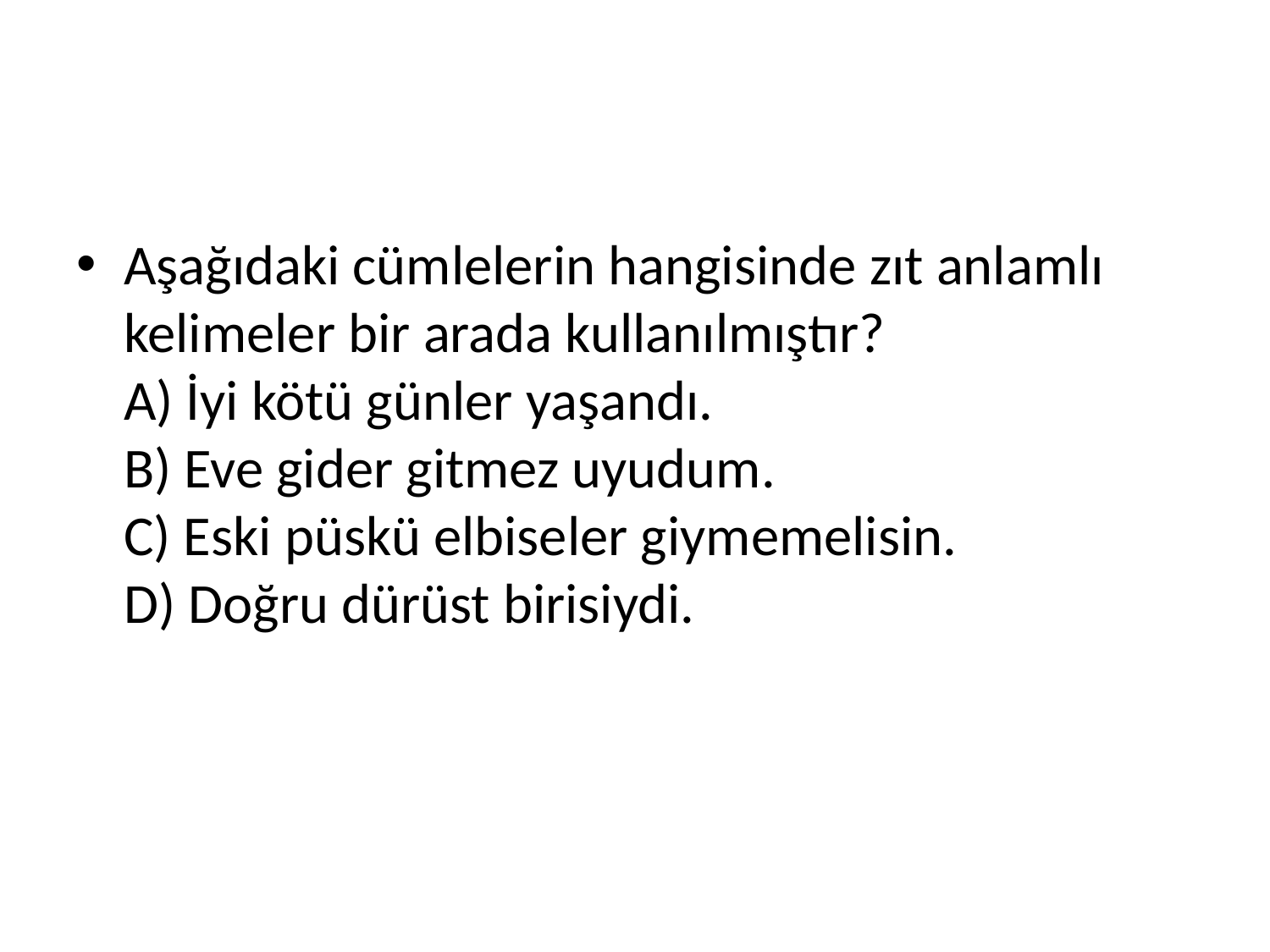

#
Aşağıdaki cümlelerin hangisinde zıt anlamlı kelimeler bir arada kullanılmıştır? 
A) İyi kötü günler yaşandı. 
B) Eve gider gitmez uyudum. 
C) Eski püskü elbiseler giymemelisin. 
D) Doğru dürüst birisiydi.